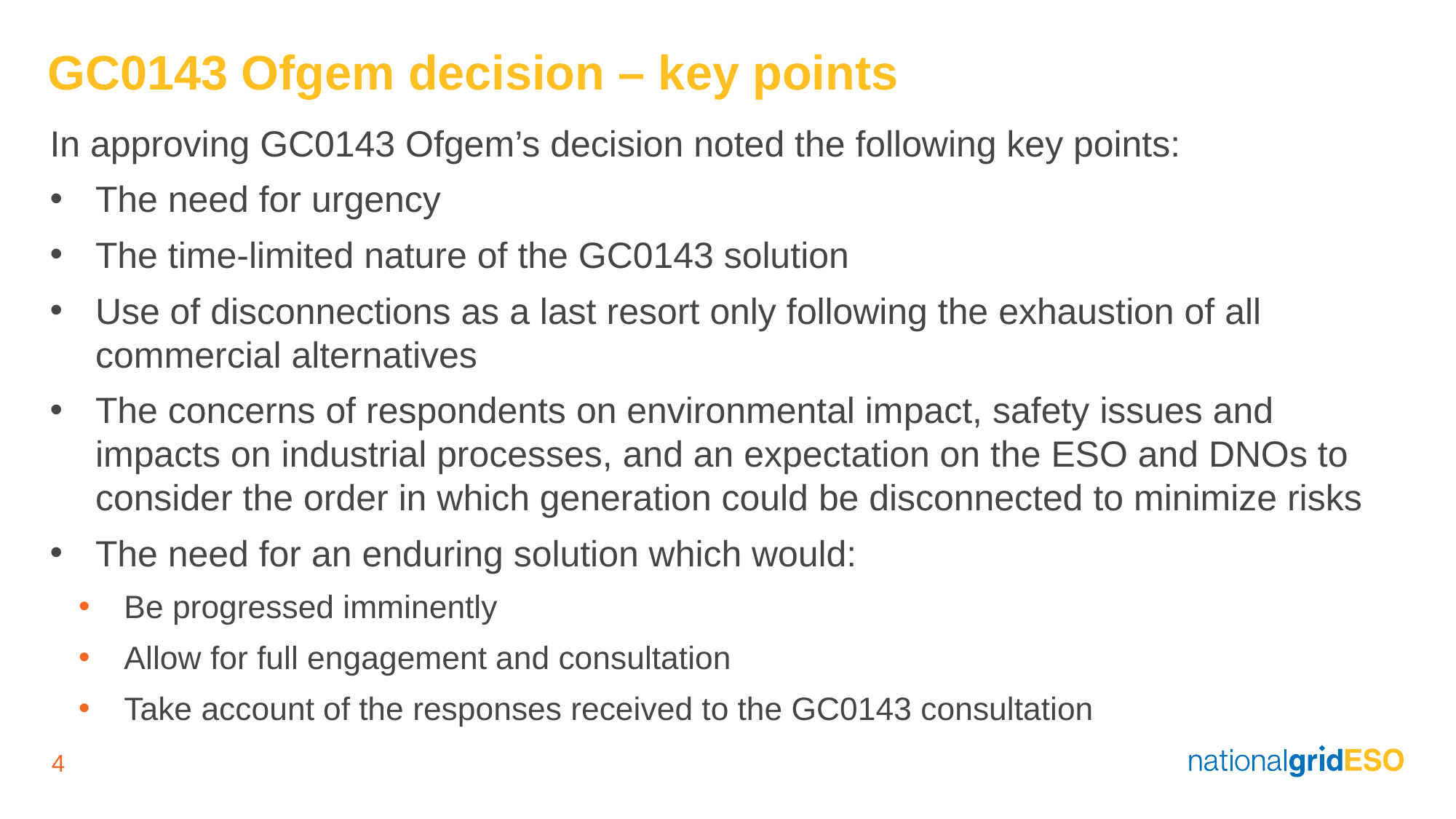

# GC0143 Ofgem decision – key points
In approving GC0143 Ofgem’s decision noted the following key points:
The need for urgency
The time-limited nature of the GC0143 solution
Use of disconnections as a last resort only following the exhaustion of all commercial alternatives
The concerns of respondents on environmental impact, safety issues and impacts on industrial processes, and an expectation on the ESO and DNOs to consider the order in which generation could be disconnected to minimize risks
The need for an enduring solution which would:
Be progressed imminently
Allow for full engagement and consultation
Take account of the responses received to the GC0143 consultation